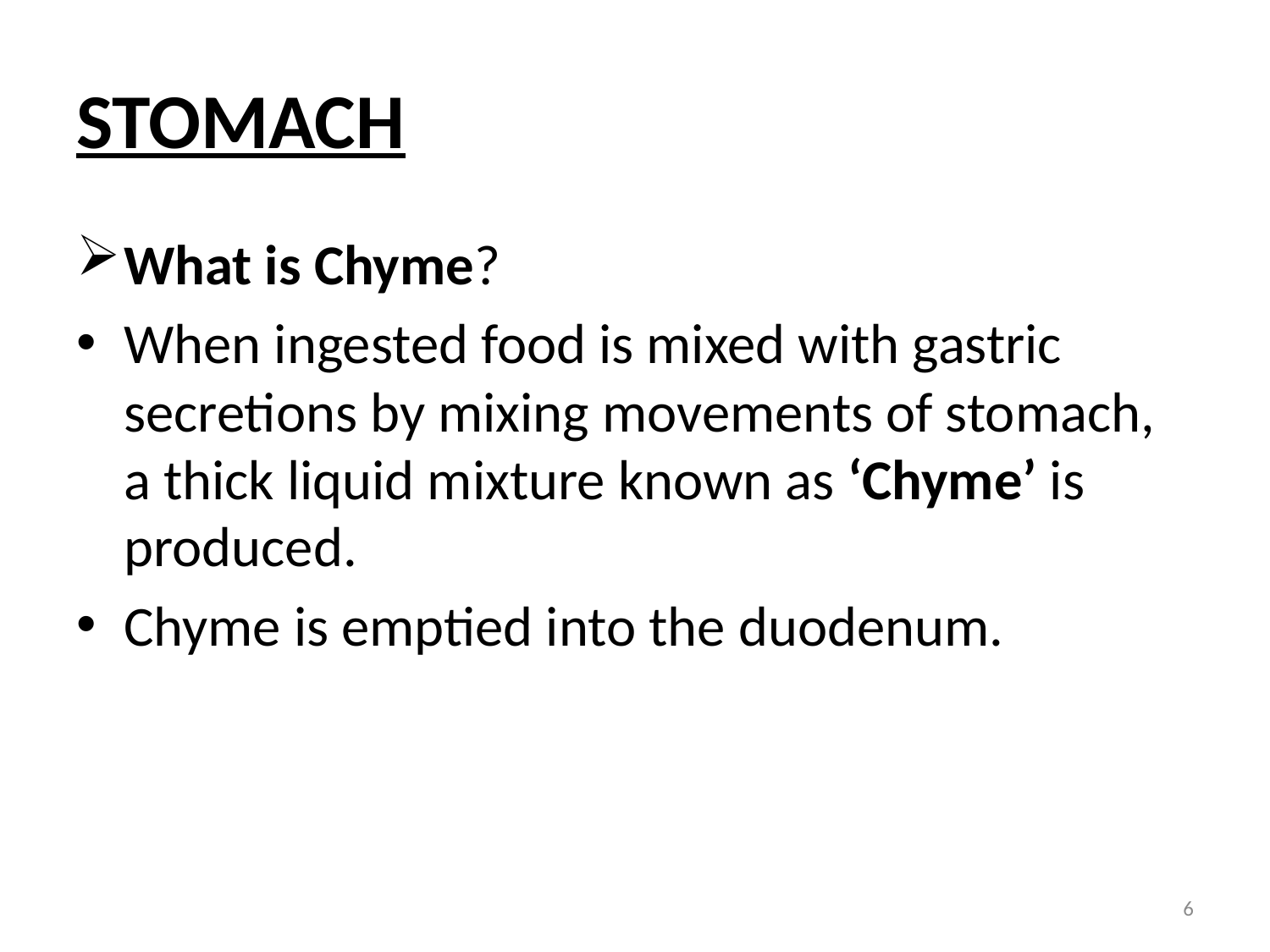

# STOMACH
What is Chyme?
When ingested food is mixed with gastric secretions by mixing movements of stomach, a thick liquid mixture known as ‘Chyme’ is produced.
Chyme is emptied into the duodenum.

6